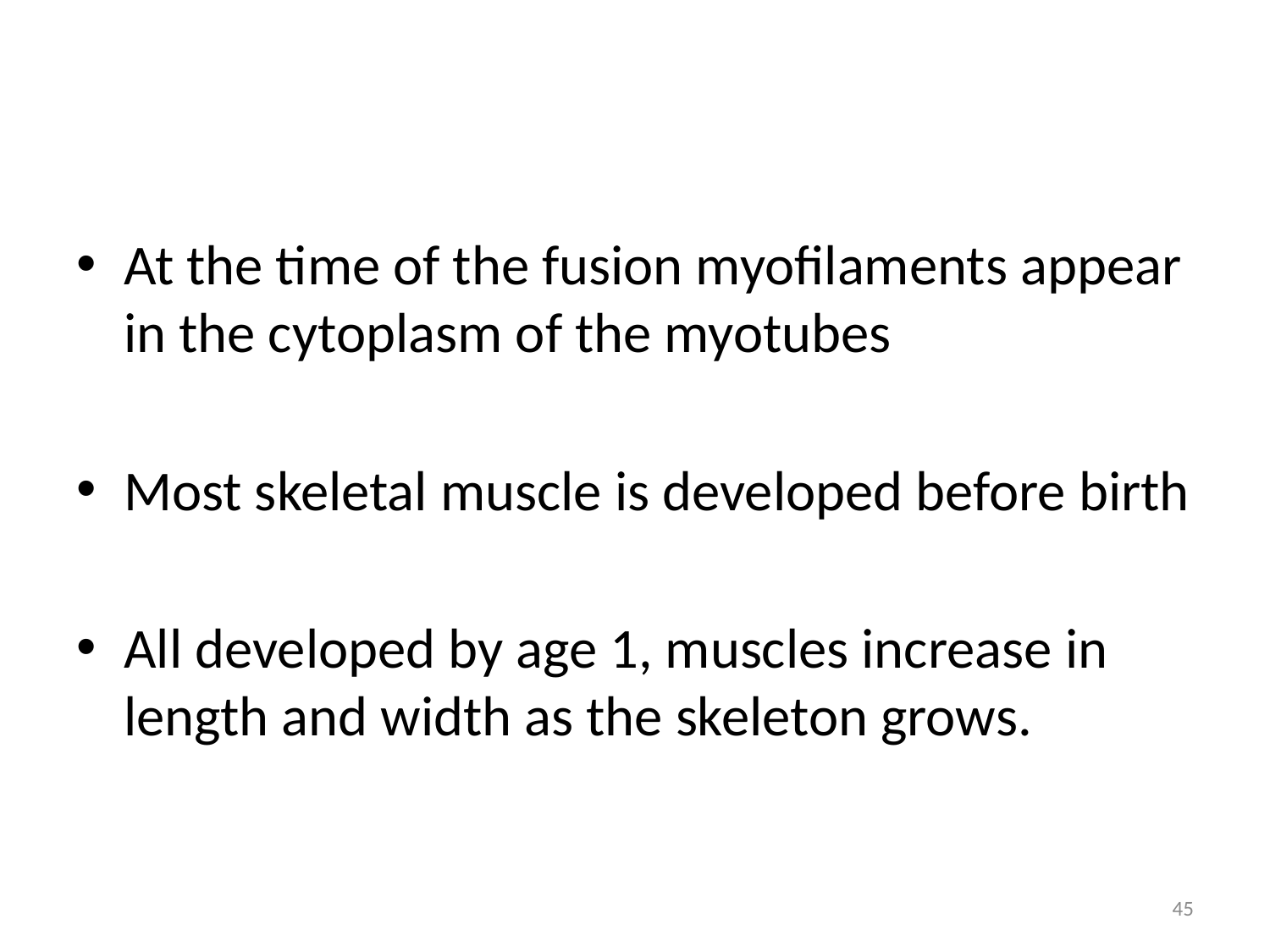

#
At the time of the fusion myofilaments appear in the cytoplasm of the myotubes

Most skeletal muscle is developed before birth

All developed by age 1, muscles increase in length and width as the skeleton grows.
45